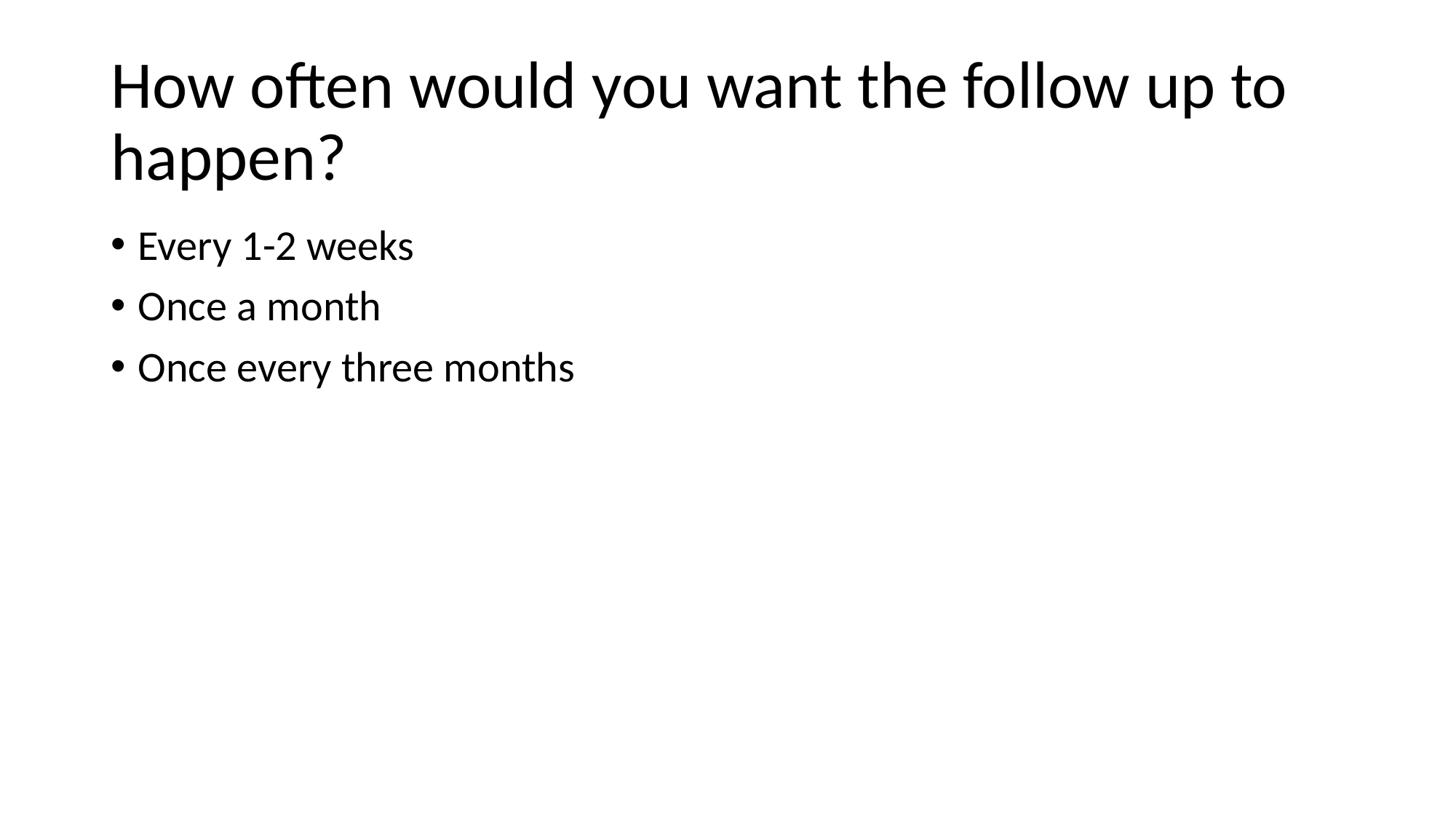

# How often would you want the follow up to happen?
Every 1-2 weeks
Once a month
Once every three months